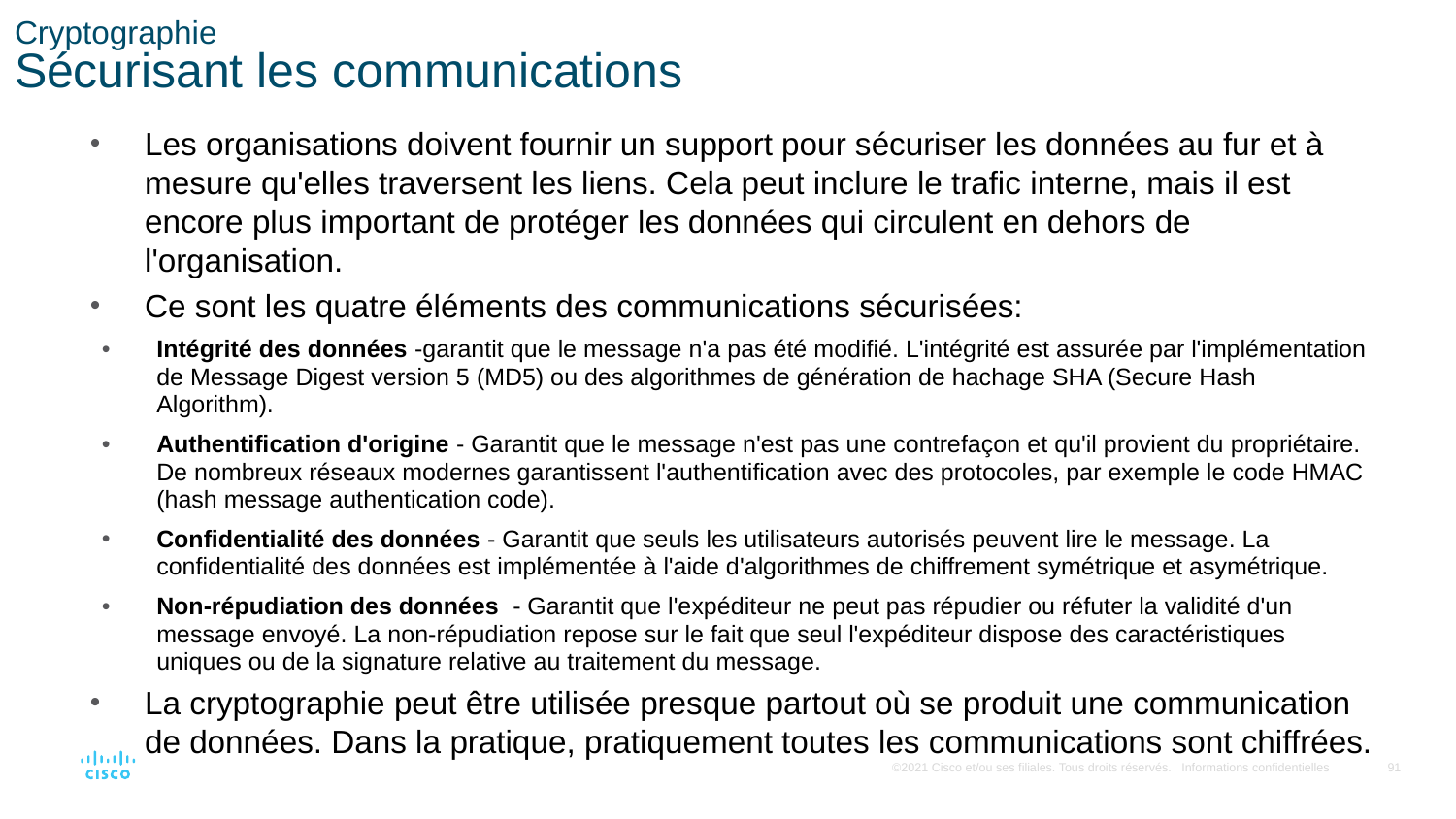

# Cryptographie Sécurisant les communications
Les organisations doivent fournir un support pour sécuriser les données au fur et à mesure qu'elles traversent les liens. Cela peut inclure le trafic interne, mais il est encore plus important de protéger les données qui circulent en dehors de l'organisation.
Ce sont les quatre éléments des communications sécurisées:
Intégrité des données -garantit que le message n'a pas été modifié. L'intégrité est assurée par l'implémentation de Message Digest version 5 (MD5) ou des algorithmes de génération de hachage SHA (Secure Hash Algorithm).
Authentification d'origine - Garantit que le message n'est pas une contrefaçon et qu'il provient du propriétaire. De nombreux réseaux modernes garantissent l'authentification avec des protocoles, par exemple le code HMAC (hash message authentication code).
Confidentialité des données - Garantit que seuls les utilisateurs autorisés peuvent lire le message. La confidentialité des données est implémentée à l'aide d'algorithmes de chiffrement symétrique et asymétrique.
Non-répudiation des données  - Garantit que l'expéditeur ne peut pas répudier ou réfuter la validité d'un message envoyé. La non-répudiation repose sur le fait que seul l'expéditeur dispose des caractéristiques uniques ou de la signature relative au traitement du message.
La cryptographie peut être utilisée presque partout où se produit une communication de données. Dans la pratique, pratiquement toutes les communications sont chiffrées.